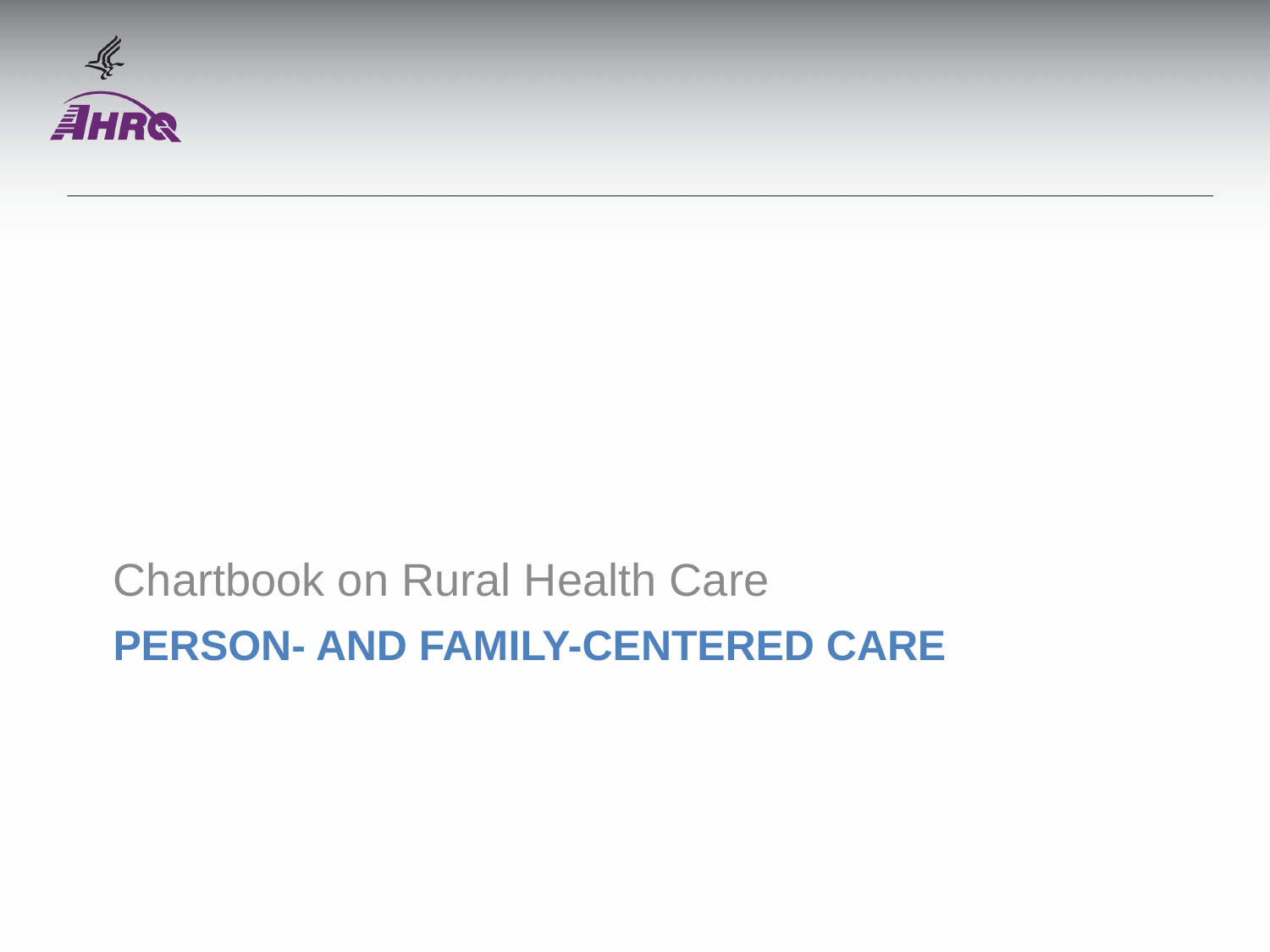

Chartbook on Rural Health Care
# Person- and Family-Centered Care